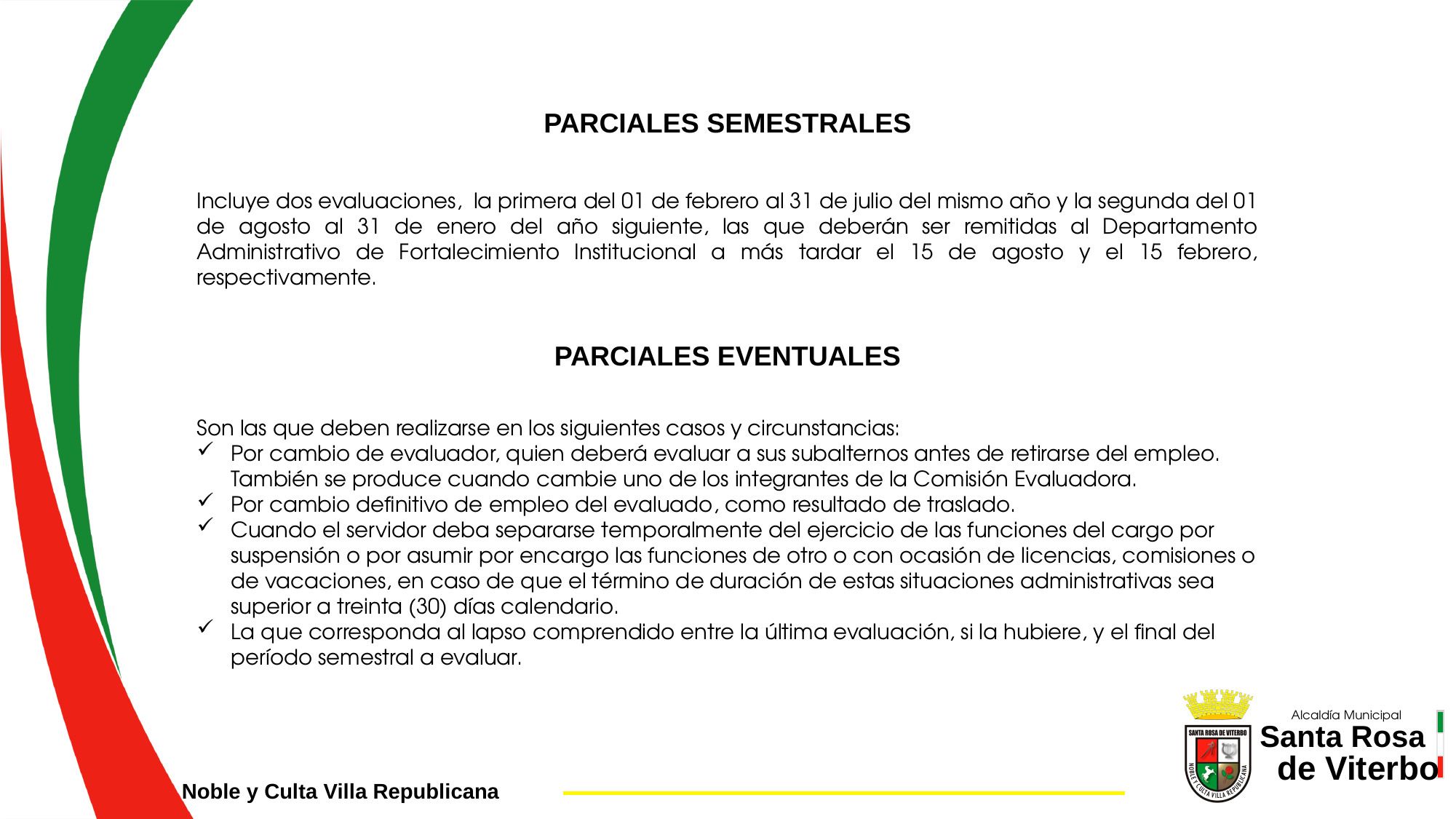

PARCIALES SEMESTRALES
Incluye dos evaluaciones,  la primera del 01 de febrero al 31 de julio del mismo año y la segunda del 01 de agosto al 31 de enero del año siguiente, las que deberán ser remitidas al Departamento Administrativo de Fortalecimiento Institucional a más tardar el 15 de agosto y el 15 febrero, respectivamente.
PARCIALES EVENTUALES
Son las que deben realizarse en los siguientes casos y circunstancias:
Por cambio de evaluador, quien deberá evaluar a sus subalternos antes de retirarse del empleo.  También se produce cuando cambie uno de los integrantes de la Comisión Evaluadora.
Por cambio definitivo de empleo del evaluado, como resultado de traslado.
Cuando el servidor deba separarse temporalmente del ejercicio de las funciones del cargo por suspensión o por asumir por encargo las funciones de otro o con ocasión de licencias, comisiones o de vacaciones, en caso de que el término de duración de estas situaciones administrativas sea superior a treinta (30) días calendario.
La que corresponda al lapso comprendido entre la última evaluación, si la hubiere, y el final del período semestral a evaluar.